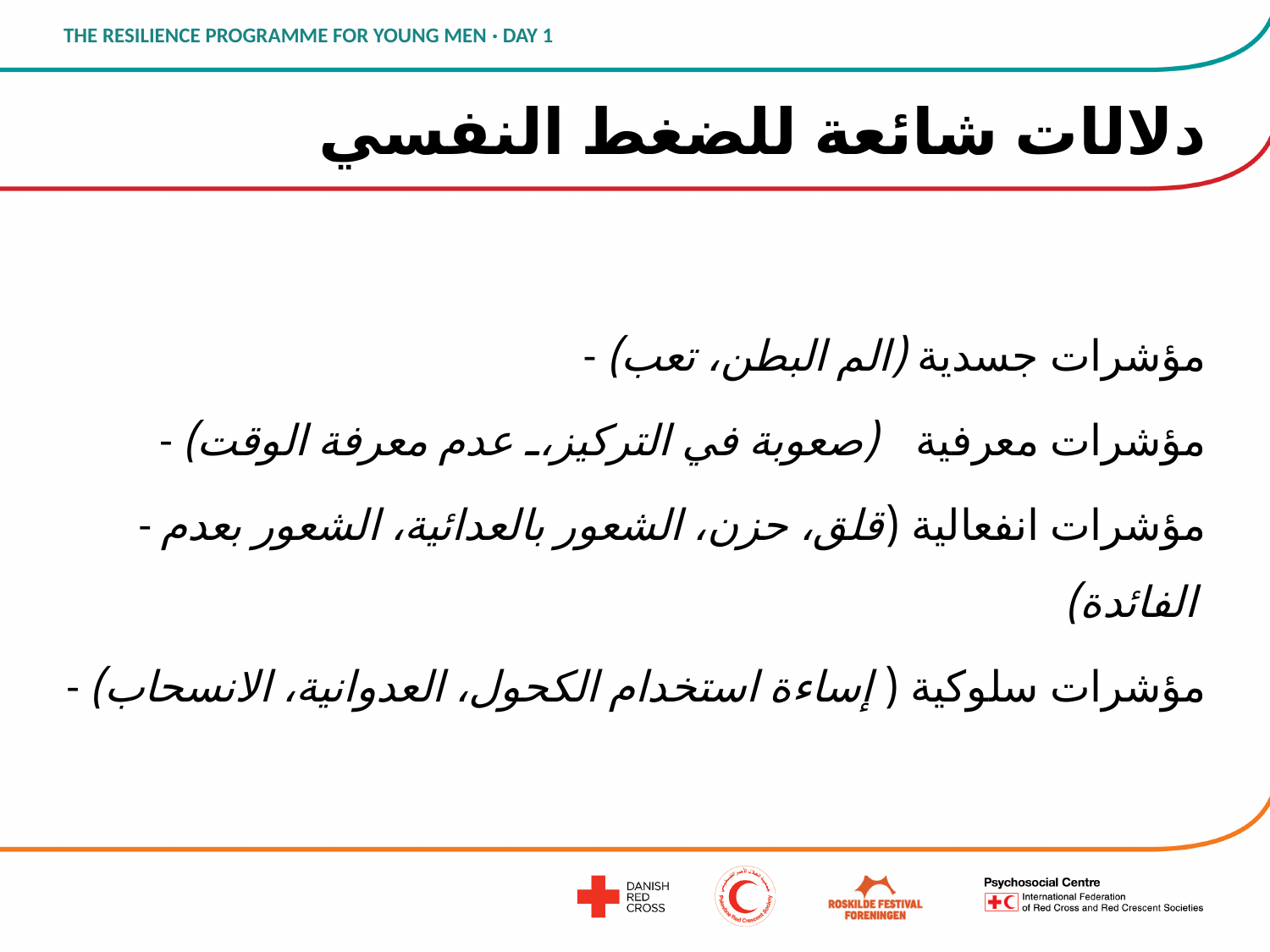

# دلالات شائعة للضغط النفسي

- مؤشرات جسدية (الم البطن، تعب)
- مؤشرات معرفية (صعوبة في التركيز، عدم معرفة الوقت)
- مؤشرات انفعالية (قلق، حزن، الشعور بالعدائية، الشعور بعدم الفائدة)
- مؤشرات سلوكية ( إساءة استخدام الكحول، العدوانية، الانسحاب)